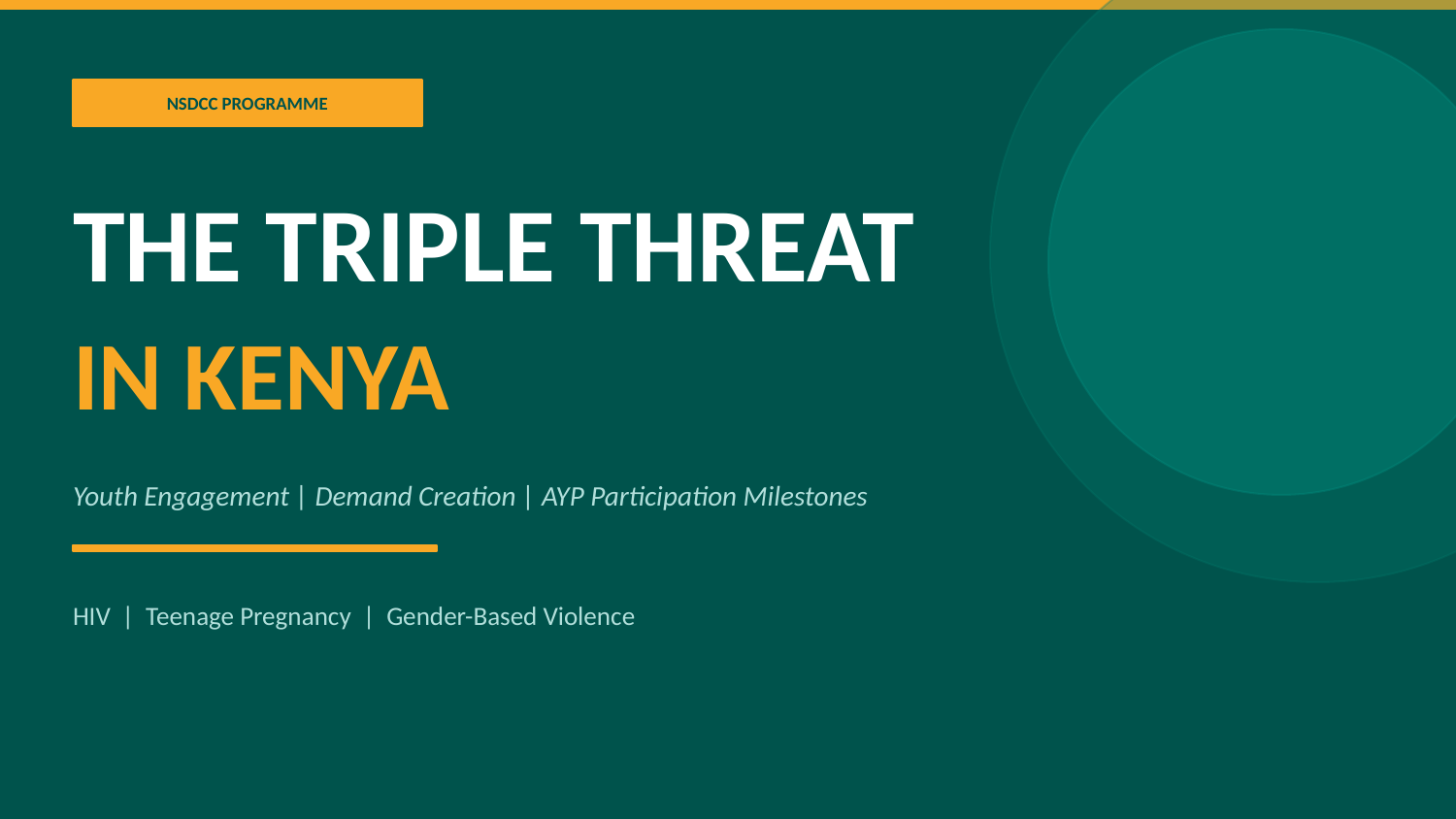

NSDCC PROGRAMME
THE TRIPLE THREAT
IN KENYA
Youth Engagement | Demand Creation | AYP Participation Milestones

HIV  |  Teenage Pregnancy  |  Gender-Based Violence